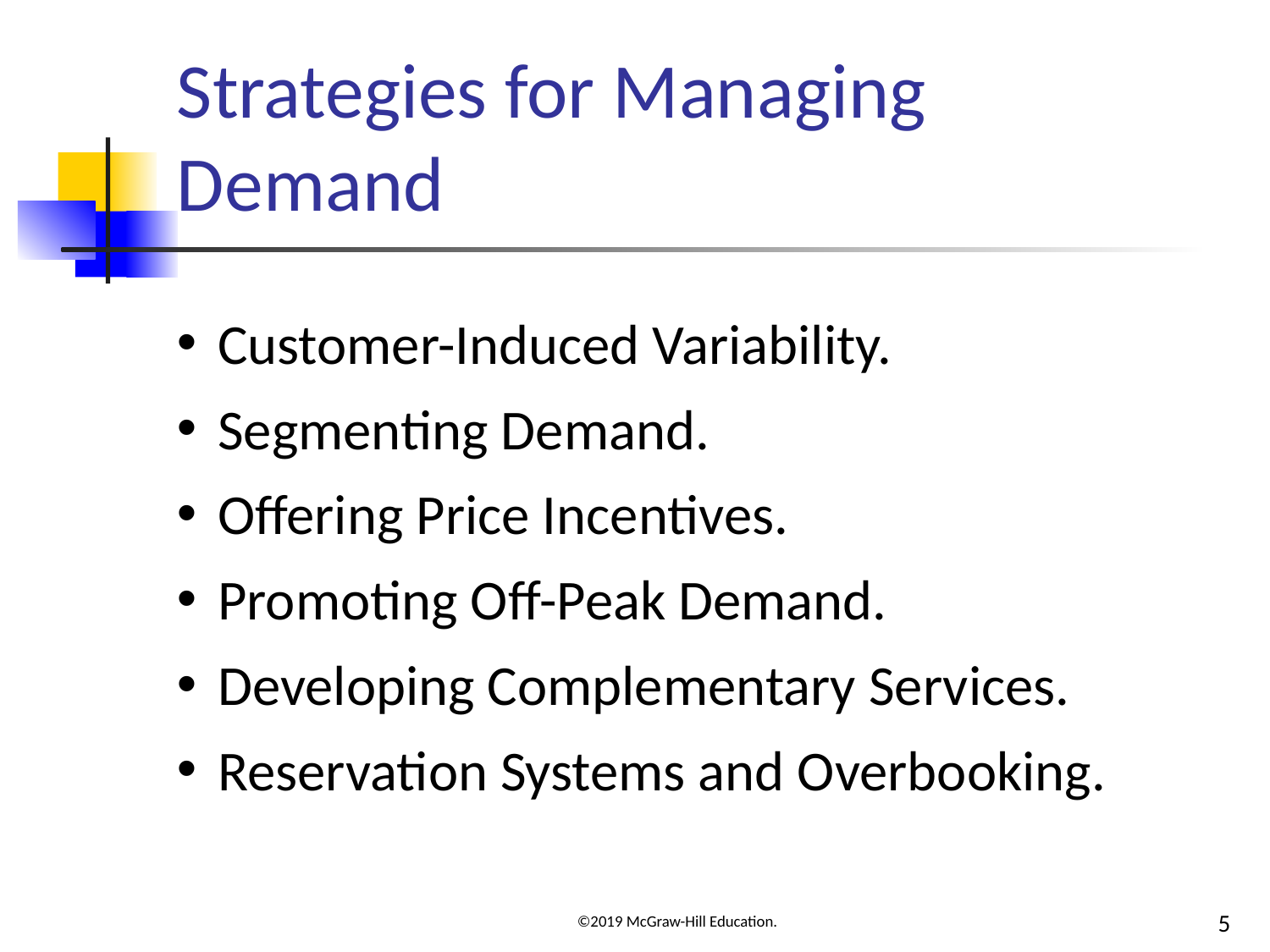

# Strategies for Managing Demand
Customer-Induced Variability.
Segmenting Demand.
Offering Price Incentives.
Promoting Off-Peak Demand.
Developing Complementary Services.
Reservation Systems and Overbooking.